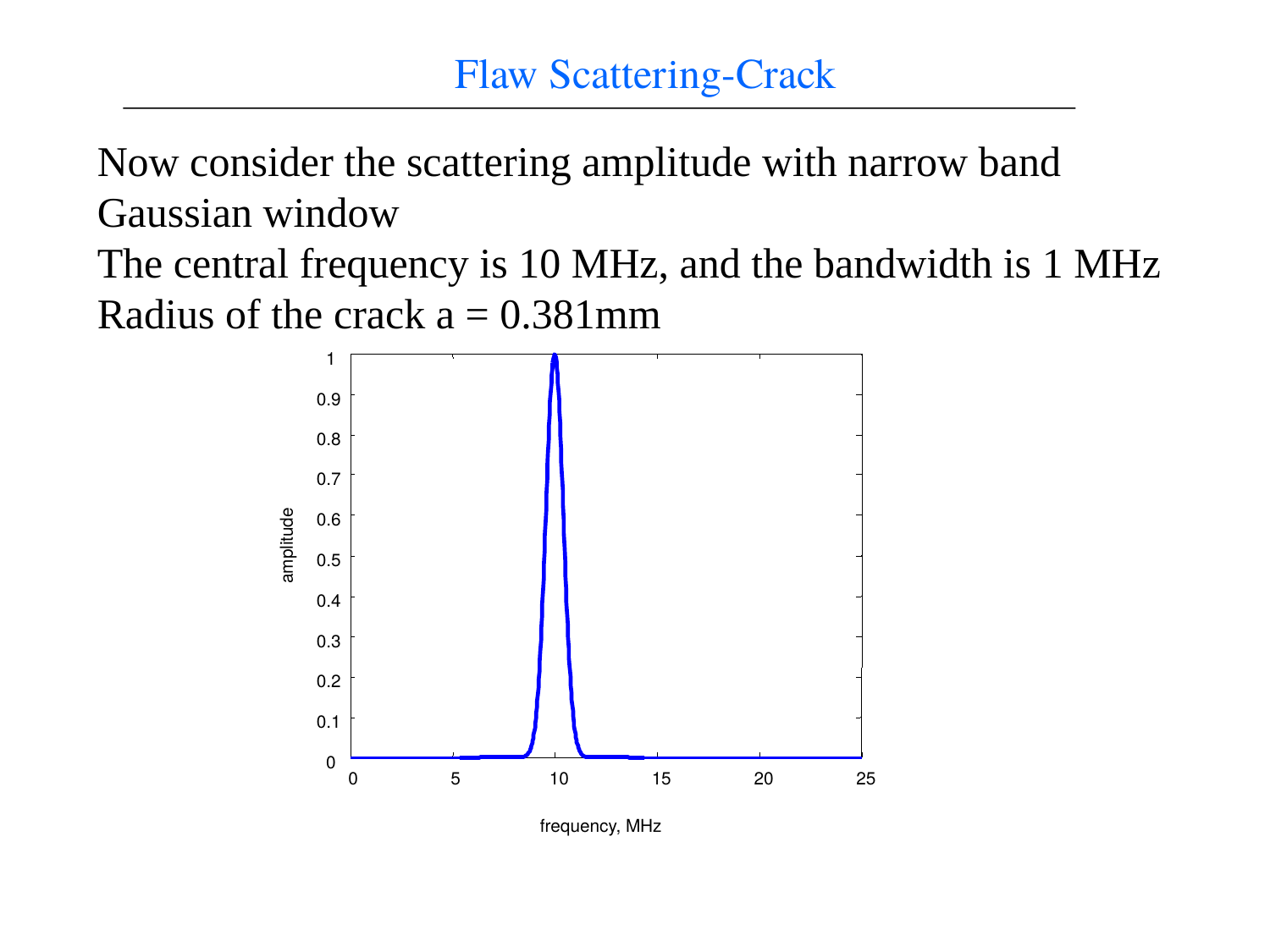

Flaw Scattering-Crack

Now consider the scattering amplitude with narrow band Gaussian window
The central frequency is 10 MHz, and the bandwidth is 1 MHz
Radius of the crack a = 0.381mm
1

0.9

0.8

0.7

0.6

amplitude
0.5

0.4

0.3

0.2

0.1

0

0
5
10
15
20
25
frequency, MHz